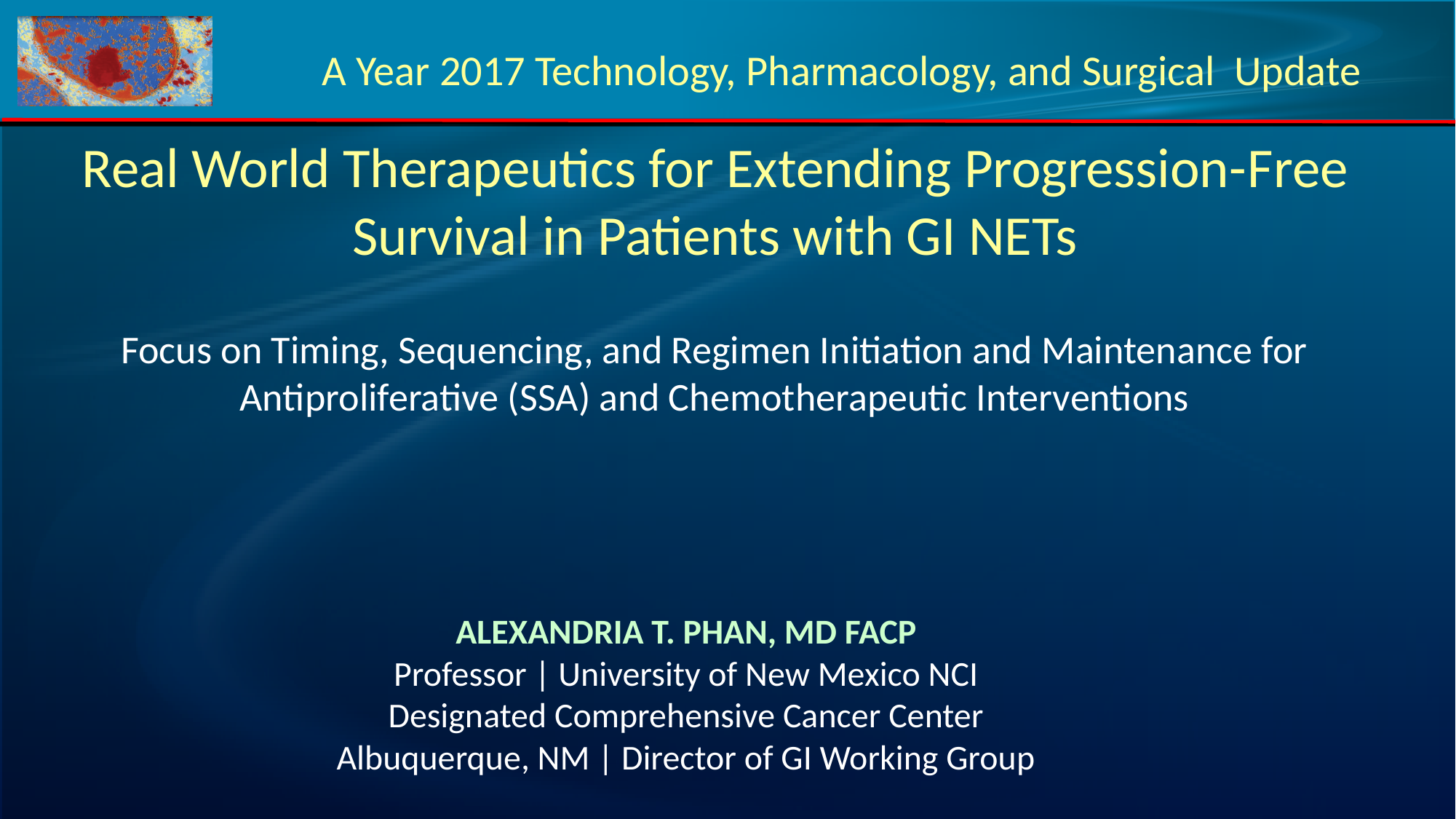

A Year 2017 Technology, Pharmacology, and Surgical  Update
Real World Therapeutics for Extending Progression-​Free Survival in Patients with GI NETs

​Focus on Timing, Sequencing, and Regimen Initiation and Maintenance for Antiproliferative (SSA) and Chemotherapeutic Interventions

ALEXANDRIA T. PHAN, MD FACP
Professor | University of New Mexico NCI Designated Comprehensive Cancer Center Albuquerque, NM | Director of GI Working Group